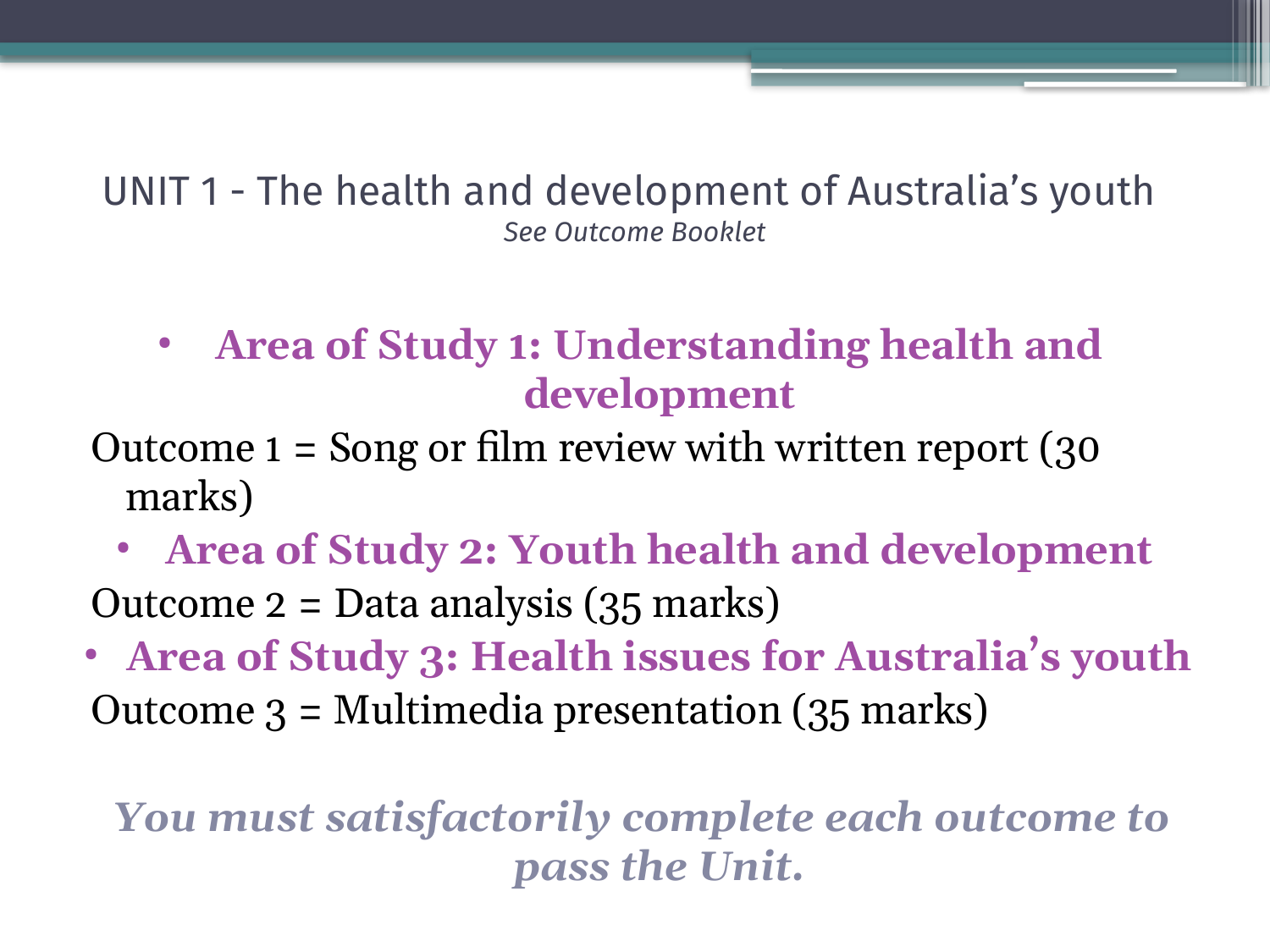

# UNIT 1 - The health and development of Australia’s youth See Outcome Booklet
Area of Study 1: Understanding health and development
Outcome 1 = Song or film review with written report (30 marks)
Area of Study 2: Youth health and development
Outcome 2 = Data analysis (35 marks)
Area of Study 3: Health issues for Australia’s youth
Outcome 3 = Multimedia presentation (35 marks)

You must satisfactorily complete each outcome to pass the Unit.